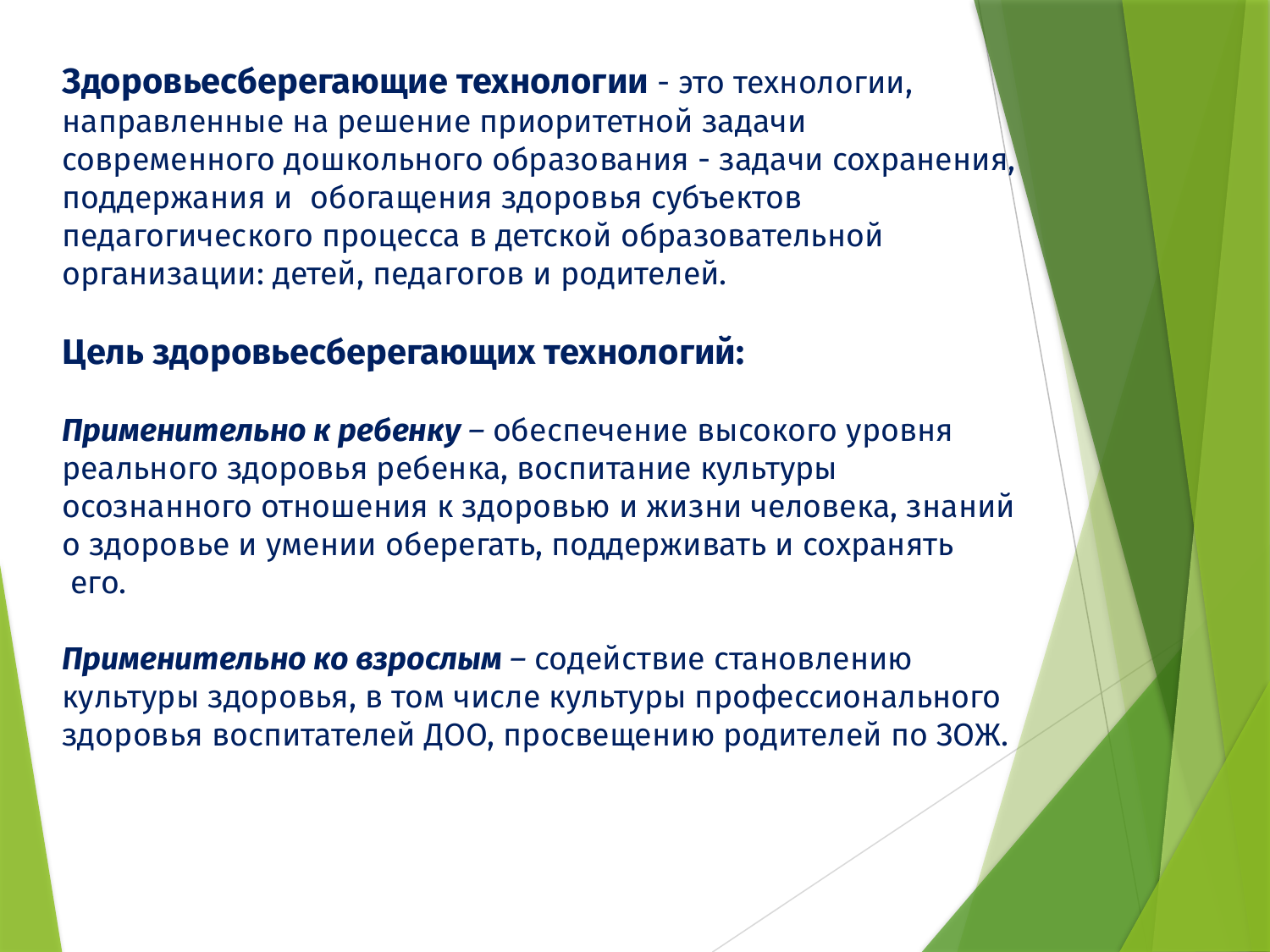

Здоровьесберегающие технологии - это технологии, направленные на решение приоритетной задачи современного дошкольного образования - задачи сохранения, поддержания и  обогащения здоровья субъектов педагогического процесса в детской образовательной организации: детей, педагогов и родителей.

Цель здоровьесберегающих технологий:

Применительно к ребенку – обеспечение высокого уровня реального здоровья ребенка, воспитание культуры осознанного отношения к здоровью и жизни человека, знаний о здоровье и умении оберегать, поддерживать и сохранять  его.

Применительно ко взрослым – содействие становлению культуры здоровья, в том числе культуры профессионального здоровья воспитателей ДОО, просвещению родителей по ЗОЖ.